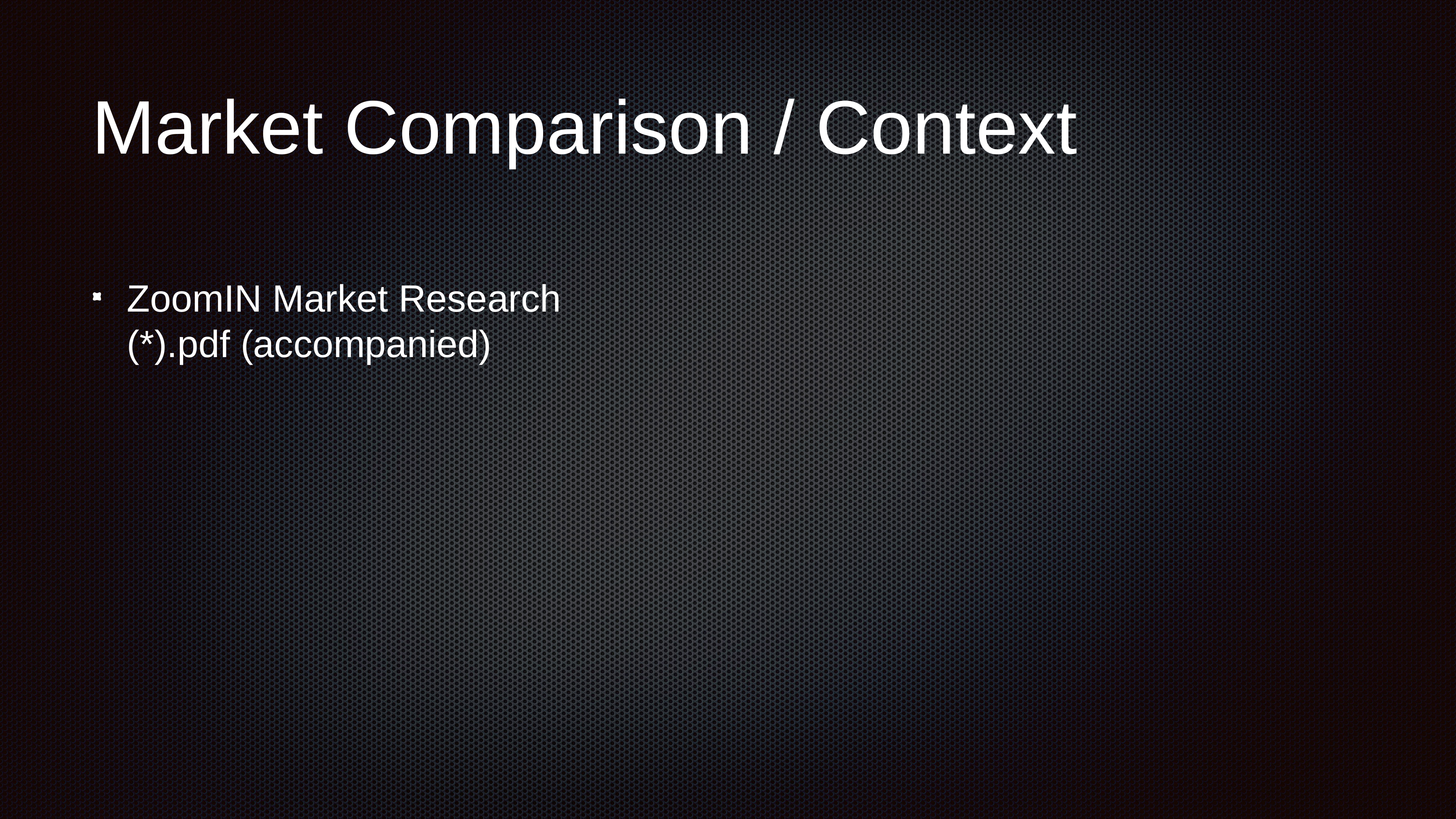

# Market Comparison / Context
ZoomIN Market Research (*).pdf (accompanied)